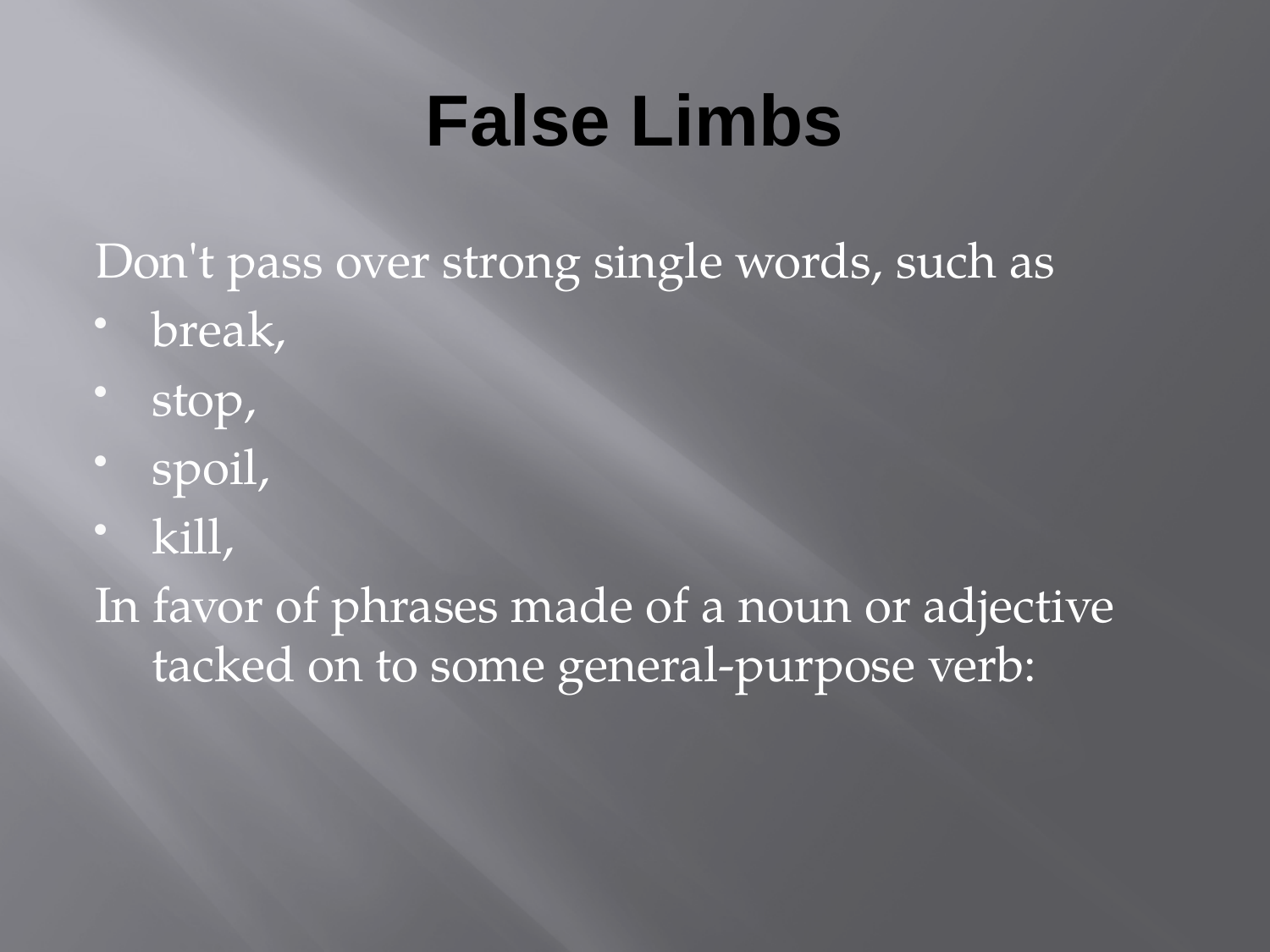

# False Limbs
Don't pass over strong single words, such as
break,
stop,
spoil,
kill,
In favor of phrases made of a noun or adjective tacked on to some general-purpose verb: